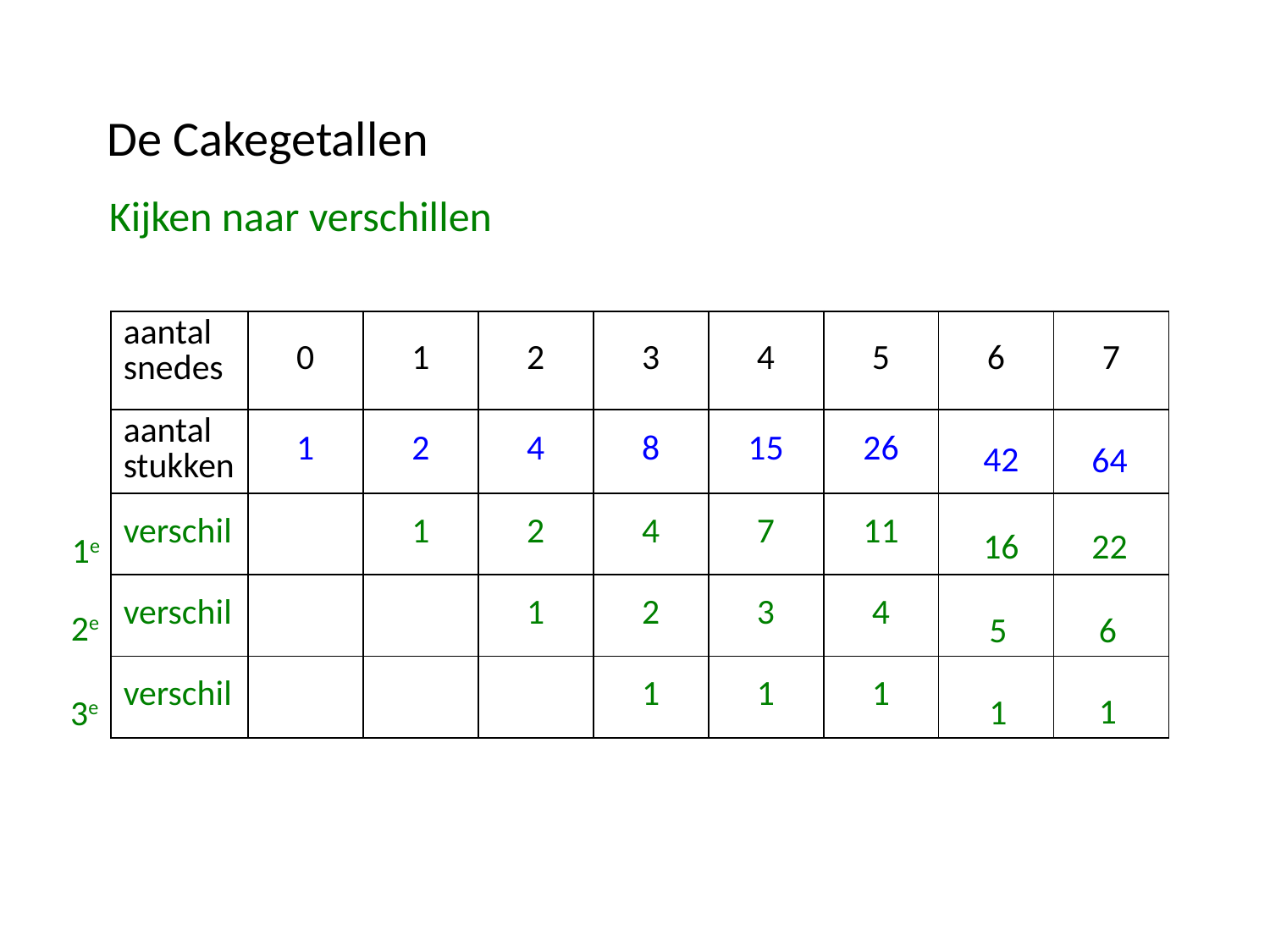

De Cakegetallen
Kijken naar verschillen
| aantal snedes | 0 | 1 | 2 | 3 | 4 | 5 | 6 | 7 |
| --- | --- | --- | --- | --- | --- | --- | --- | --- |
| aantal stukken | 1 | 2 | 4 | 8 | 15 | 26 |  |  |
| verschil |  | 1 | 2 | 4 | 7 | 11 |  |  |
| verschil |  |  | 1 | 2 | 3 | 4 |  |  |
| verschil |  |  |  | 1 | 1 | 1 |  |  |
42
64
16
22
1e
2e
5
6
1
1
3e